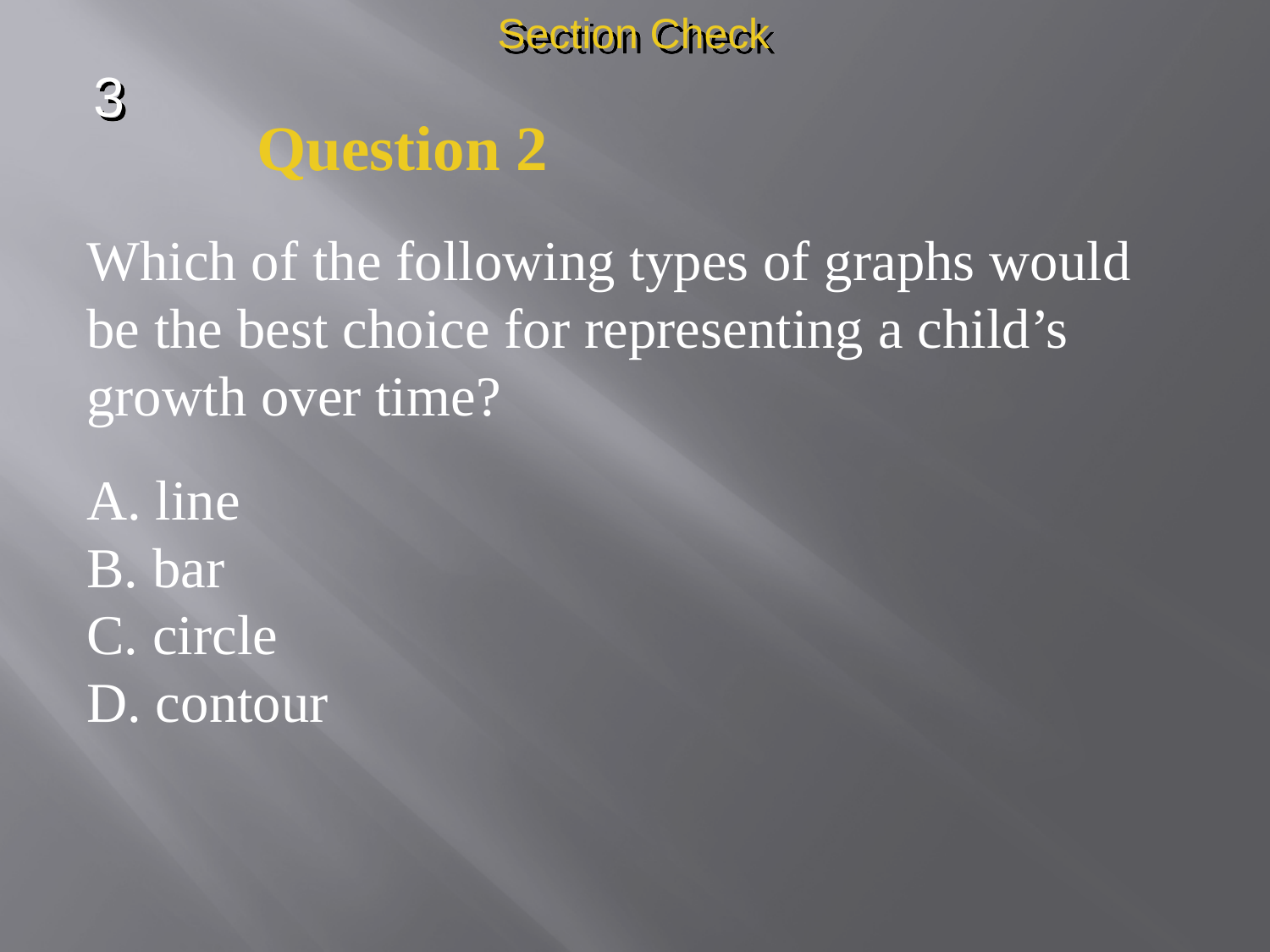

Section Check
3
Question 2
Which of the following types of graphs would
be the best choice for representing a child’s
growth over time?
A. line
B. bar
C. circle
D. contour